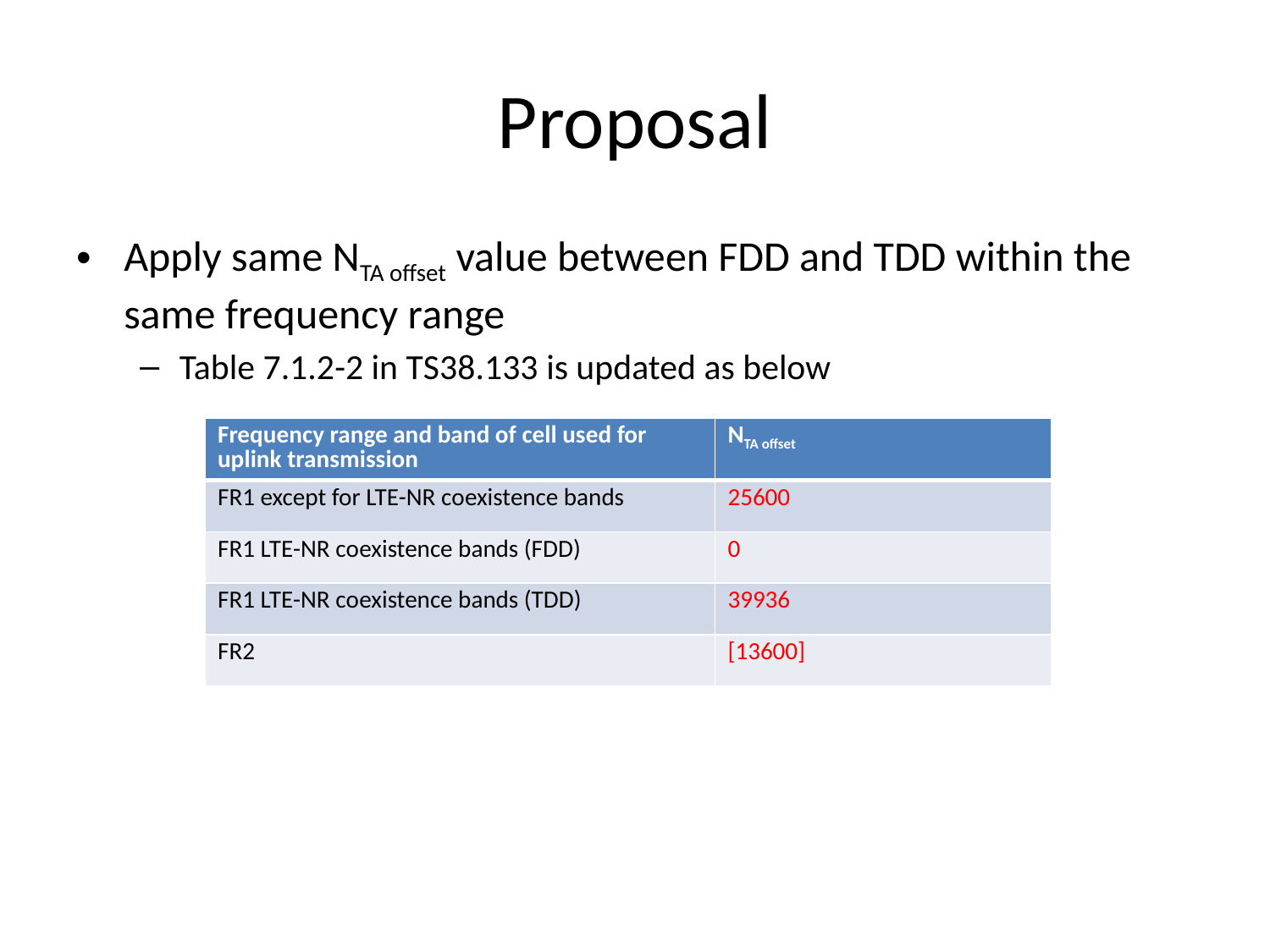

# Proposal
Apply same NTA offset value between FDD and TDD within the same frequency range
Table 7.1.2-2 in TS38.133 is updated as below
| Frequency range and band of cell used for uplink transmission | NTA offset |
| --- | --- |
| FR1 except for LTE-NR coexistence bands | 25600 |
| FR1 LTE-NR coexistence bands (FDD) | 0 |
| FR1 LTE-NR coexistence bands (TDD) | 39936 |
| FR2 | [13600] |